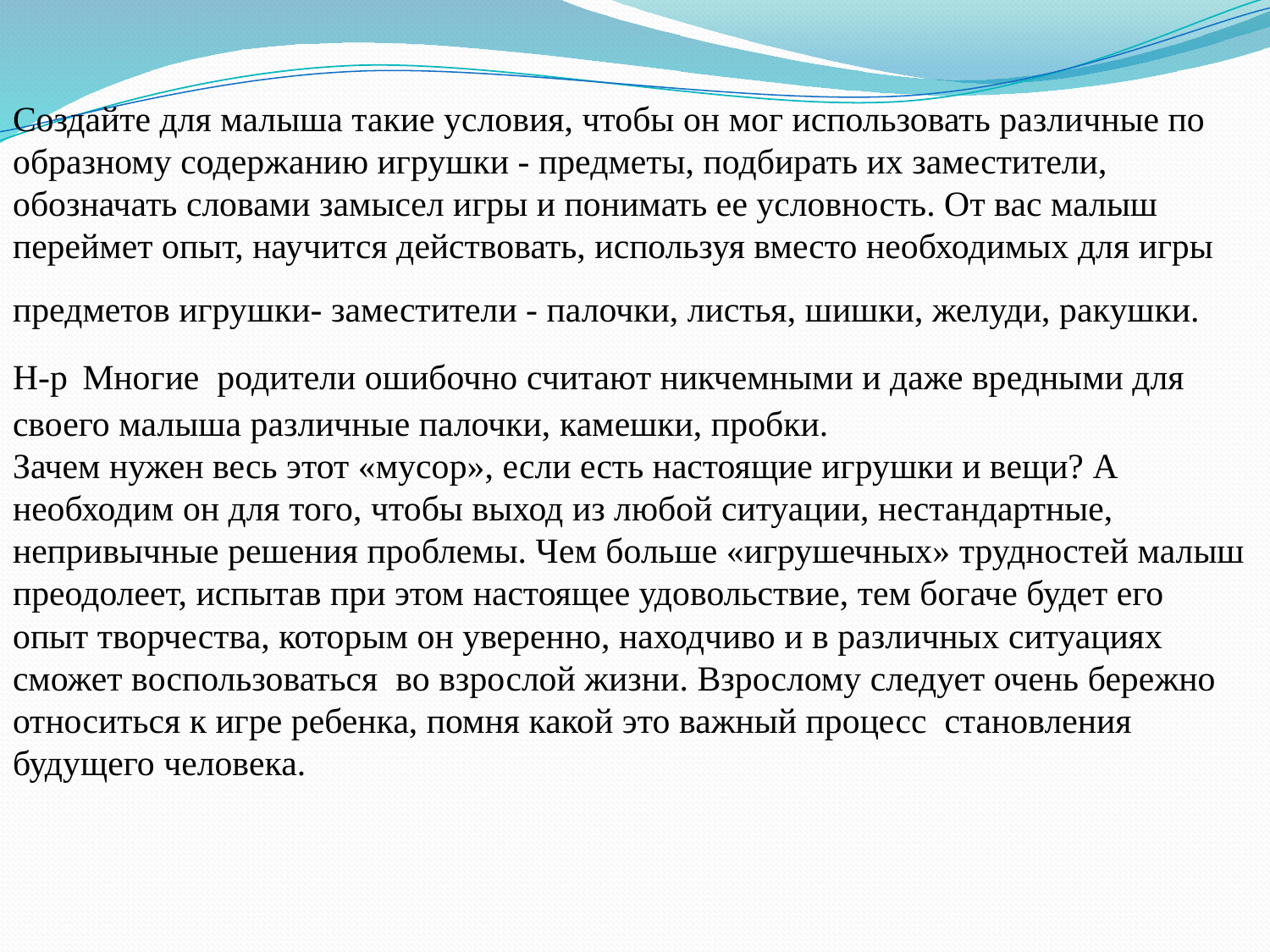

Создайте для малыша такие условия, чтобы он мог использовать различные по образному содержанию игрушки - предметы, подбирать их заместители, обозначать словами замысел игры и понимать ее условность. От вас малыш  переймет опыт, научится действовать, используя вместо необходимых для игры предметов игрушки- заместители - палочки, листья, шишки, желуди, ракушки. Н-р Многие  родители ошибочно считают никчемными и даже вредными для своего малыша различные палочки, камешки, пробки.
Зачем нужен весь этот «мусор», если есть настоящие игрушки и вещи? А необходим он для того, чтобы выход из любой ситуации, нестандартные, непривычные решения проблемы. Чем больше «игрушечных» трудностей малыш преодолеет, испытав при этом настоящее удовольствие, тем богаче будет его опыт творчества, которым он уверенно, находчиво и в различных ситуациях сможет воспользоваться  во взрослой жизни. Взрослому следует очень бережно относиться к игре ребенка, помня какой это важный процесс  становления будущего человека.